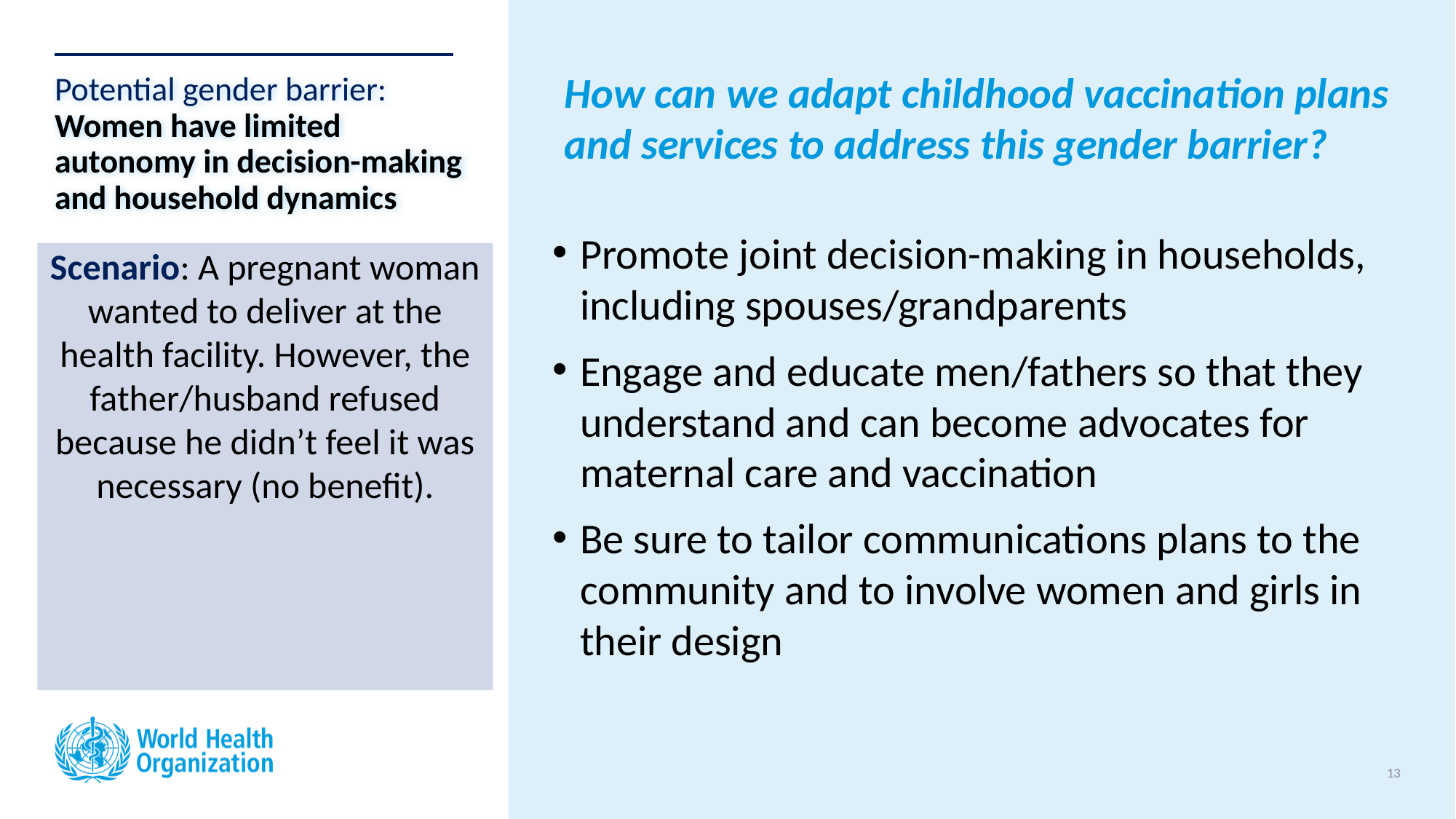

How can we adapt childhood vaccination plans and services to address this gender barrier?
# Potential gender barrier: Women have limited autonomy in decision-making and household dynamics
Promote joint decision-making in households, including spouses/grandparents
Engage and educate men/fathers so that they understand and can become advocates for maternal care and vaccination
Be sure to tailor communications plans to the community and to involve women and girls in their design

Scenario: A pregnant woman wanted to deliver at the health facility. However, the father/husband refused because he didn’t feel it was necessary (no benefit).

13